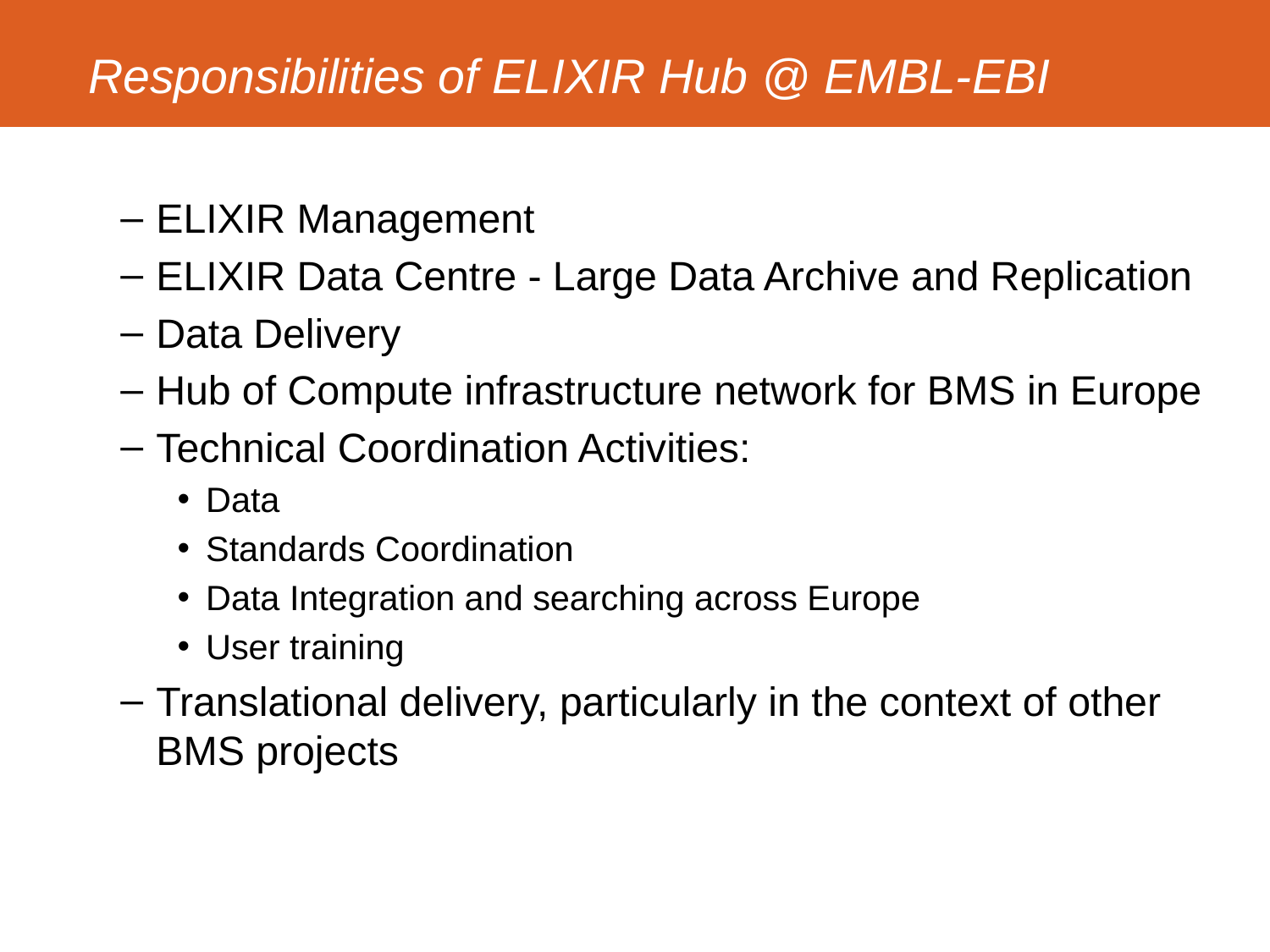

ELIXIR Management
ELIXIR Data Centre - Large Data Archive and Replication
Data Delivery
Hub of Compute infrastructure network for BMS in Europe
Technical Coordination Activities:
Data
Standards Coordination
Data Integration and searching across Europe
User training
Translational delivery, particularly in the context of other BMS projects

Responsibilities of ELIXIR Hub @ EMBL-EBI